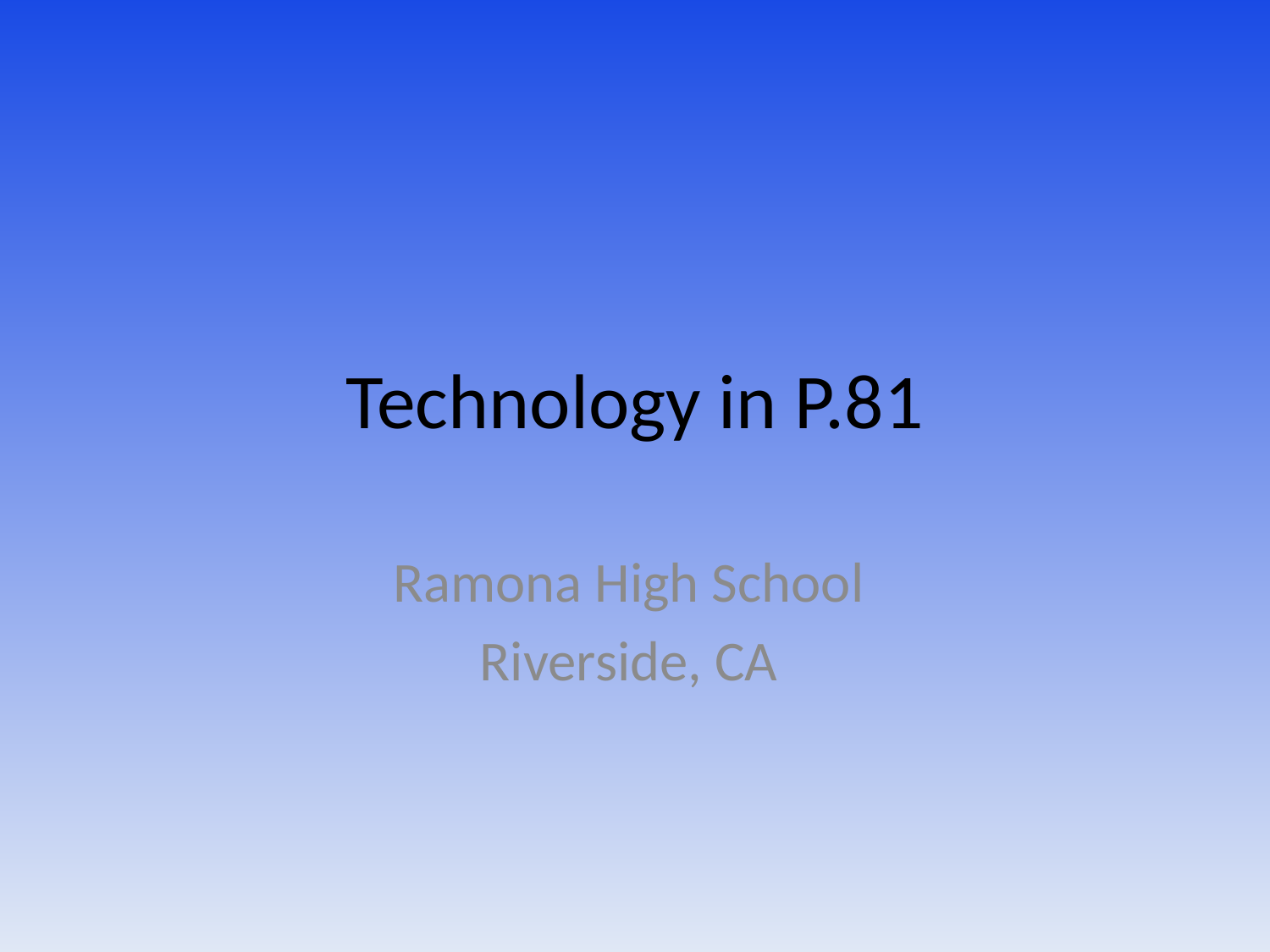

# Technology in P.81
Ramona High School
Riverside, CA